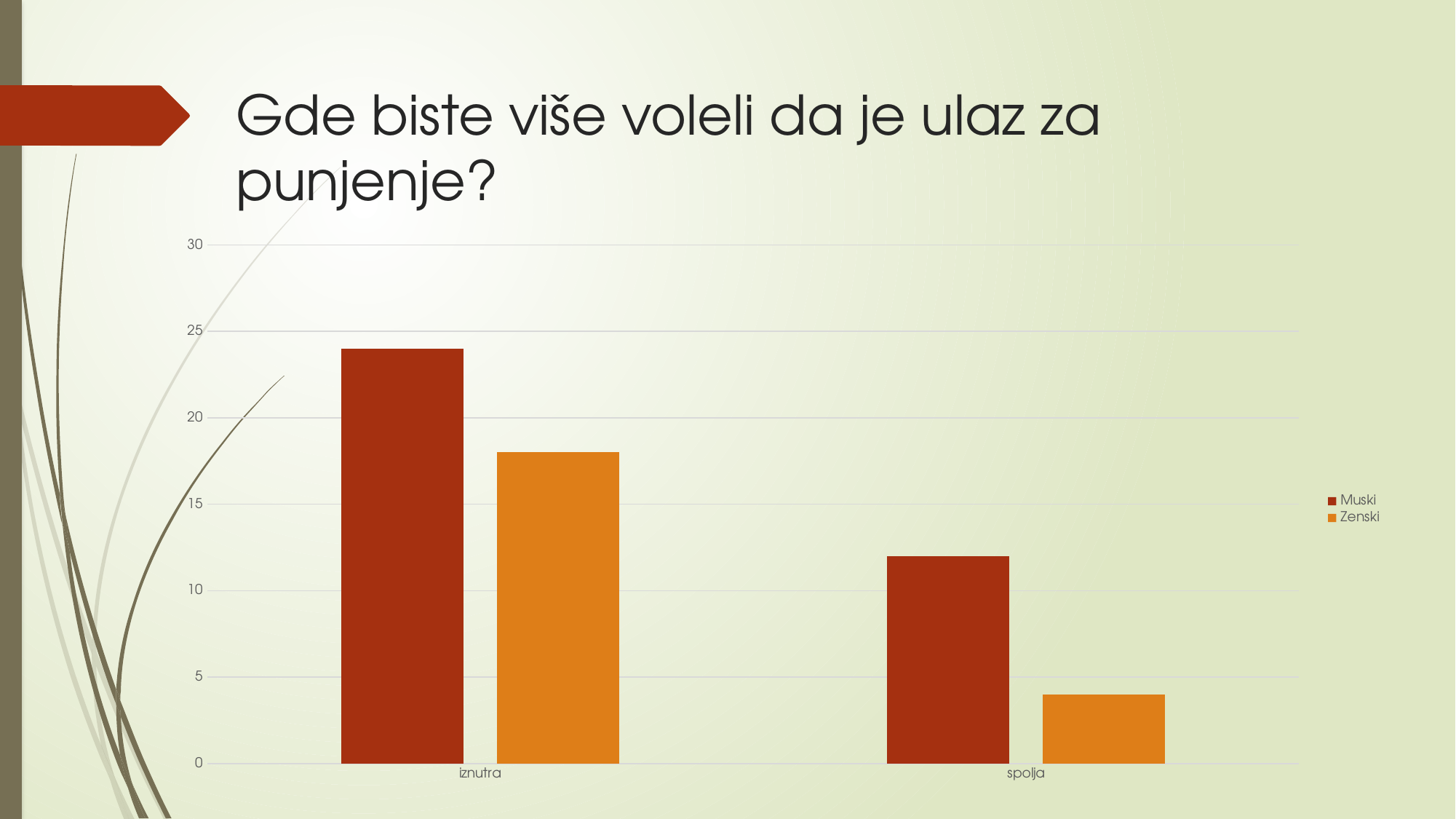

# Gde biste više voleli da je ulaz za punjenje?

### Chart

| Category | Muski | Zenski |
|---|---|---|
| iznutra | 24.0 | 18.0 |
| spolja | 12.0 | 4.0 |